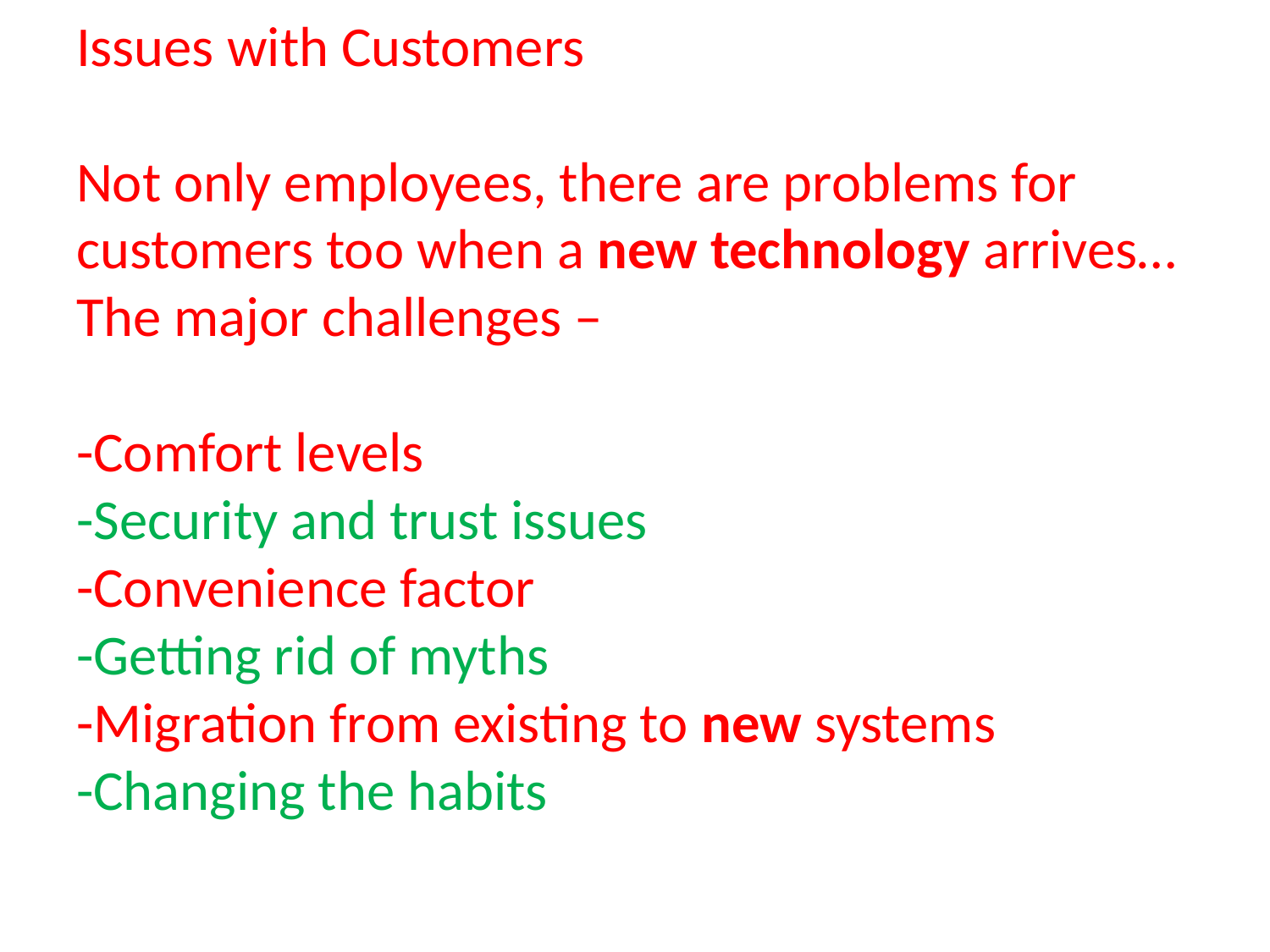

# Issues with Customers  Not only employees, there are problems for customers too when a new technology arrives… The major challenges – -Comfort levels -Security and trust issues -Convenience factor -Getting rid of myths -Migration from existing to new systems -Changing the habits